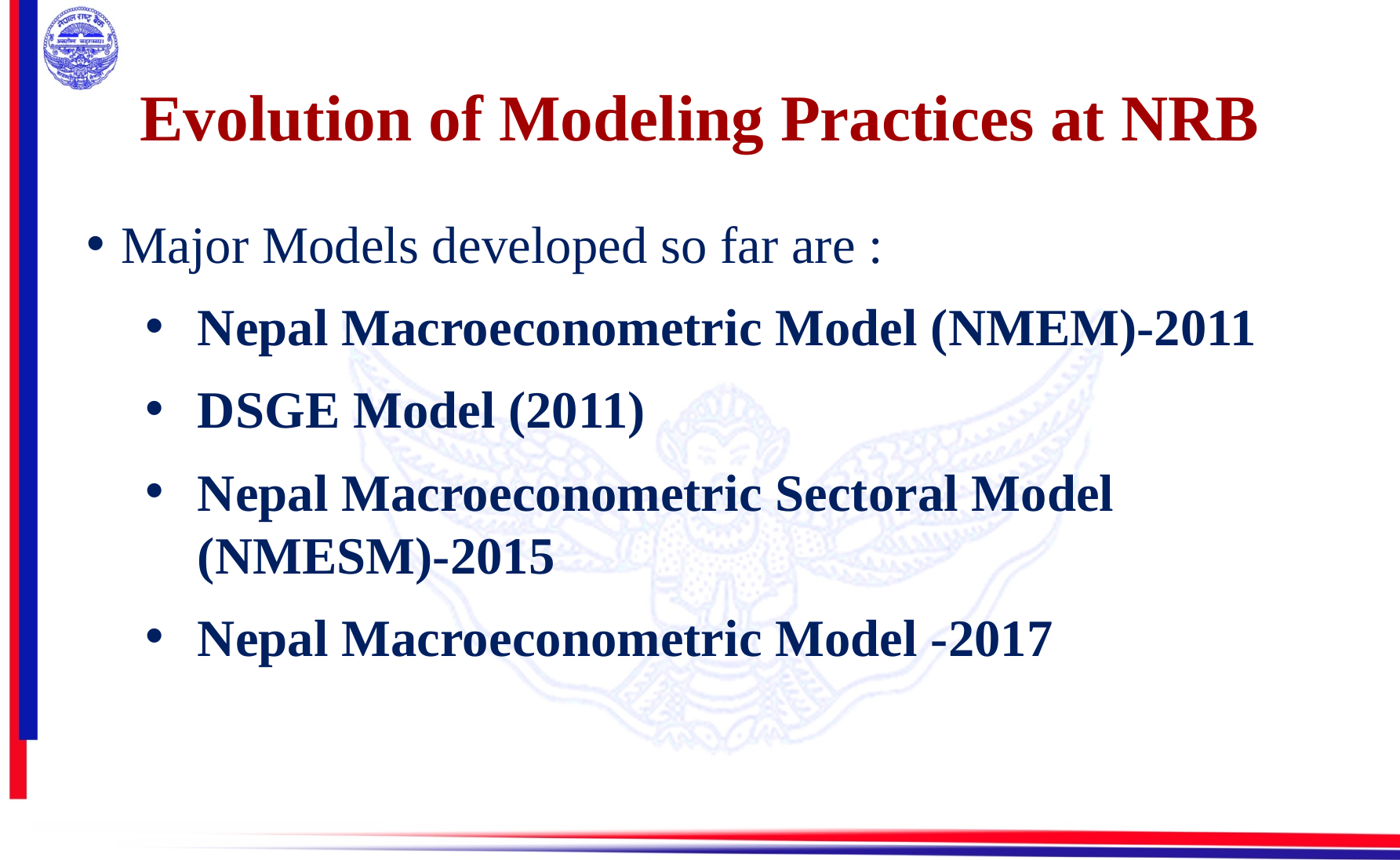

# Evolution of Modeling Practices at NRB
Major Models developed so far are :
Nepal Macroeconometric Model (NMEM)-2011
DSGE Model (2011)
Nepal Macroeconometric Sectoral Model (NMESM)-2015
Nepal Macroeconometric Model -2017